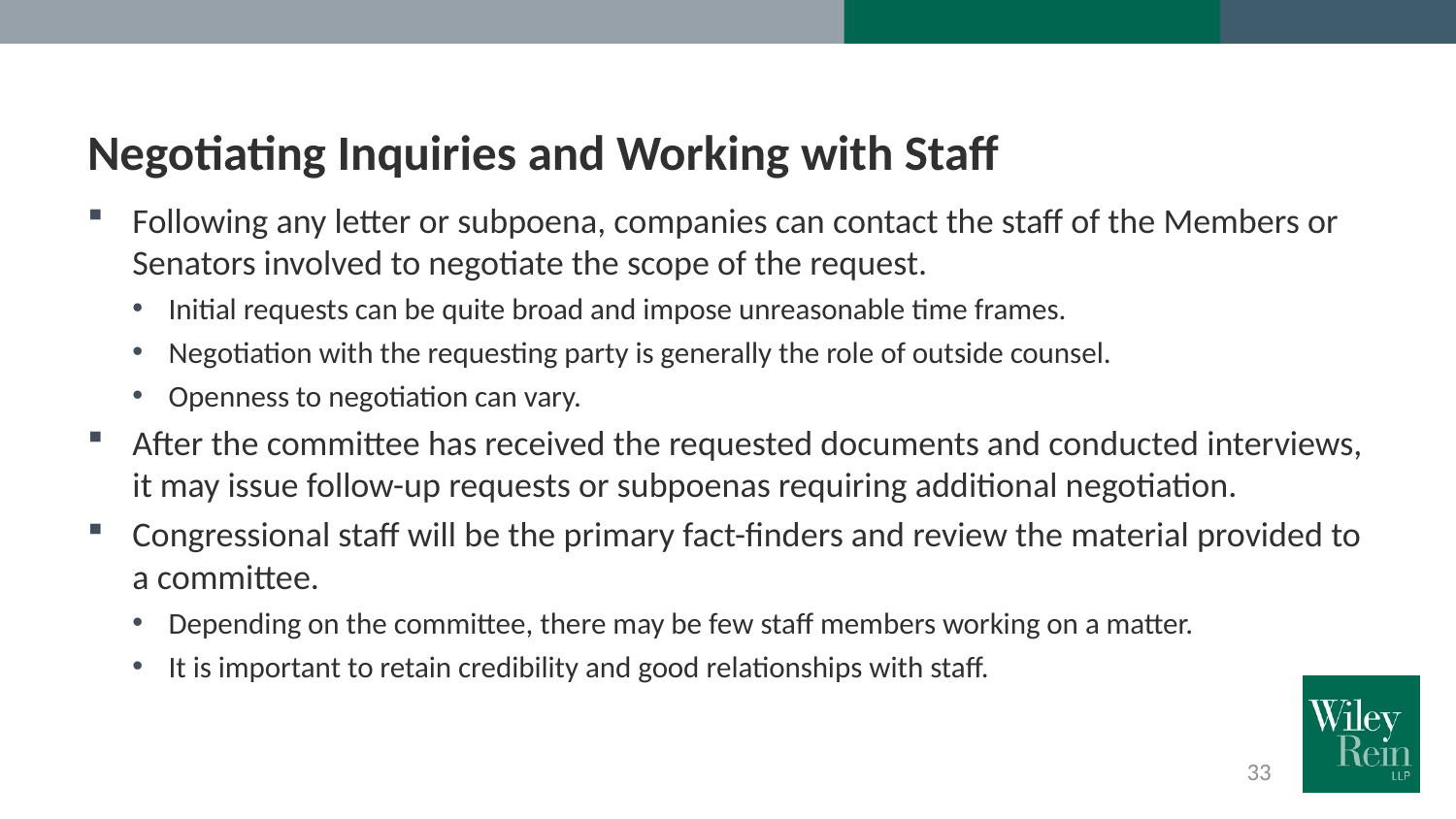

# Negotiating Inquiries and Working with Staff
Following any letter or subpoena, companies can contact the staff of the Members or Senators involved to negotiate the scope of the request.
Initial requests can be quite broad and impose unreasonable time frames.
Negotiation with the requesting party is generally the role of outside counsel.
Openness to negotiation can vary.
After the committee has received the requested documents and conducted interviews, it may issue follow-up requests or subpoenas requiring additional negotiation.
Congressional staff will be the primary fact-finders and review the material provided to a committee.
Depending on the committee, there may be few staff members working on a matter.
It is important to retain credibility and good relationships with staff.

33